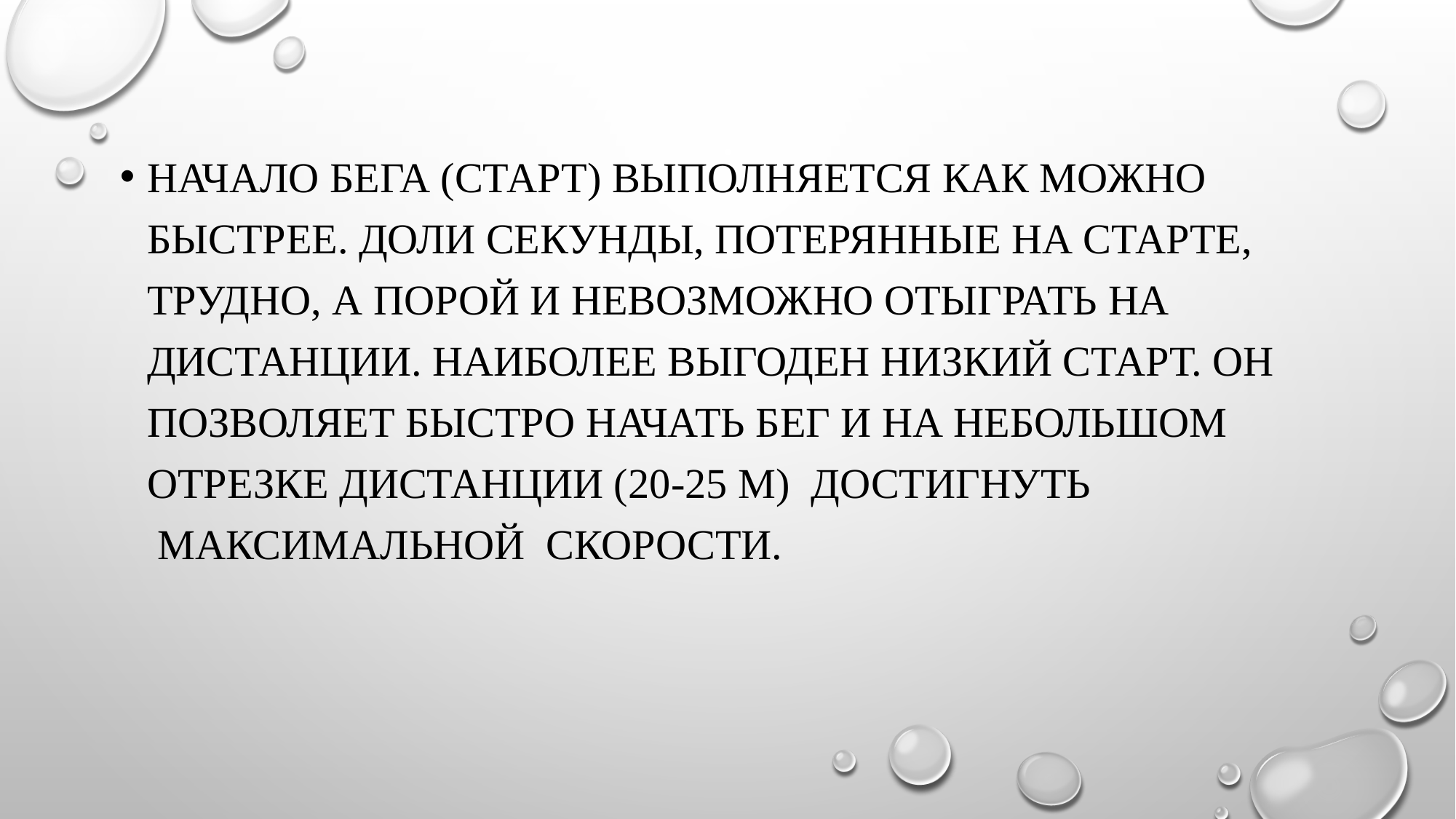

Начало бега (старт) выполняется как можно быстрее. Доли секунды, потерянные на старте, трудно, а порой и невозможно отыграть на дистанции. Наиболее выгоден низкий старт. Он позволяет быстро начать бег и на небольшом отрезке дистанции (20-25 м)  достигнуть  максимальной  скорости.